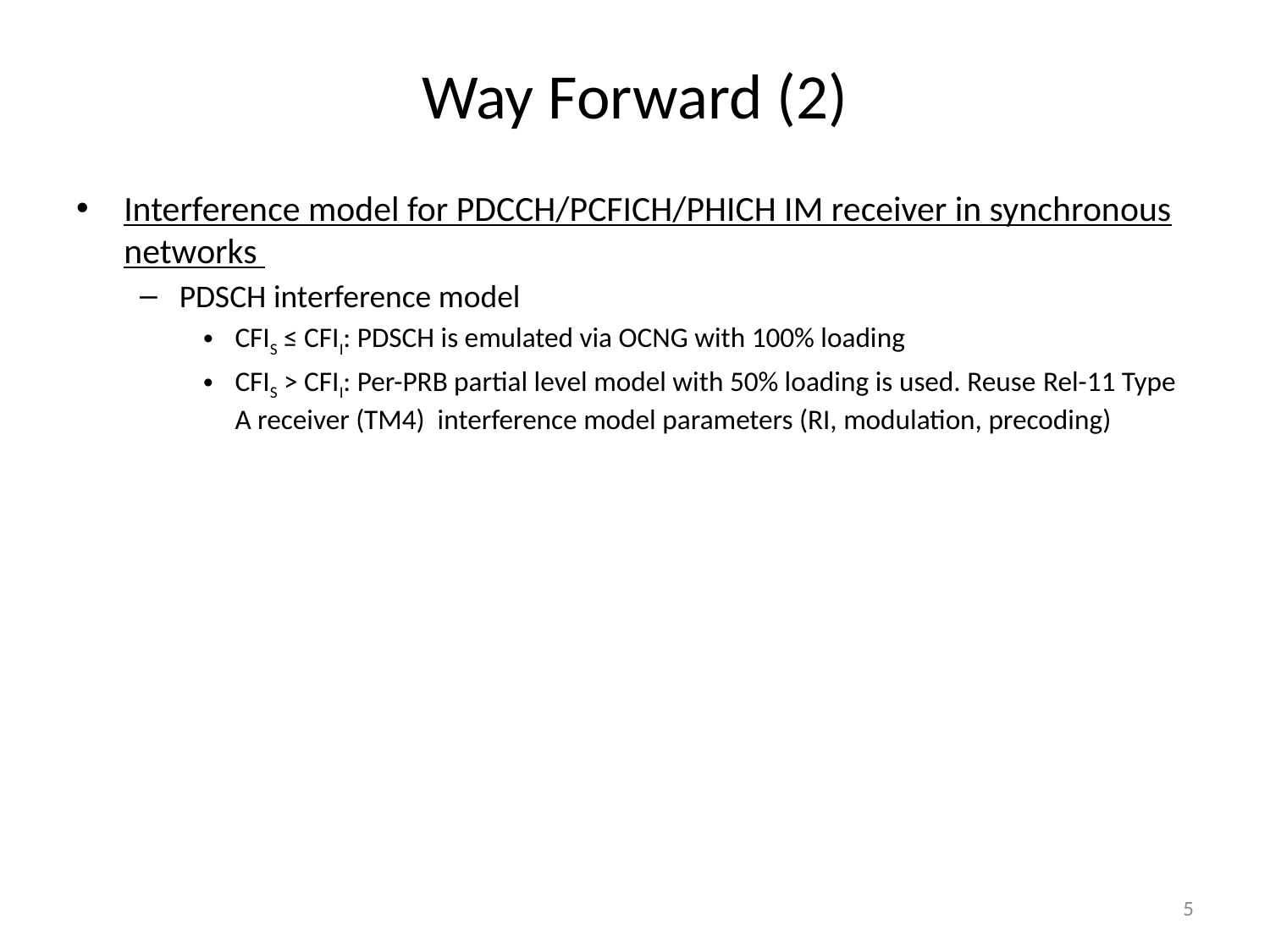

# Way Forward (2)
Interference model for PDCCH/PCFICH/PHICH IM receiver in synchronous networks
PDSCH interference model
CFIS ≤ CFII: PDSCH is emulated via OCNG with 100% loading
CFIS > CFII: Per-PRB partial level model with 50% loading is used. Reuse Rel-11 Type A receiver (TM4)  interference model parameters (RI, modulation, precoding)

5